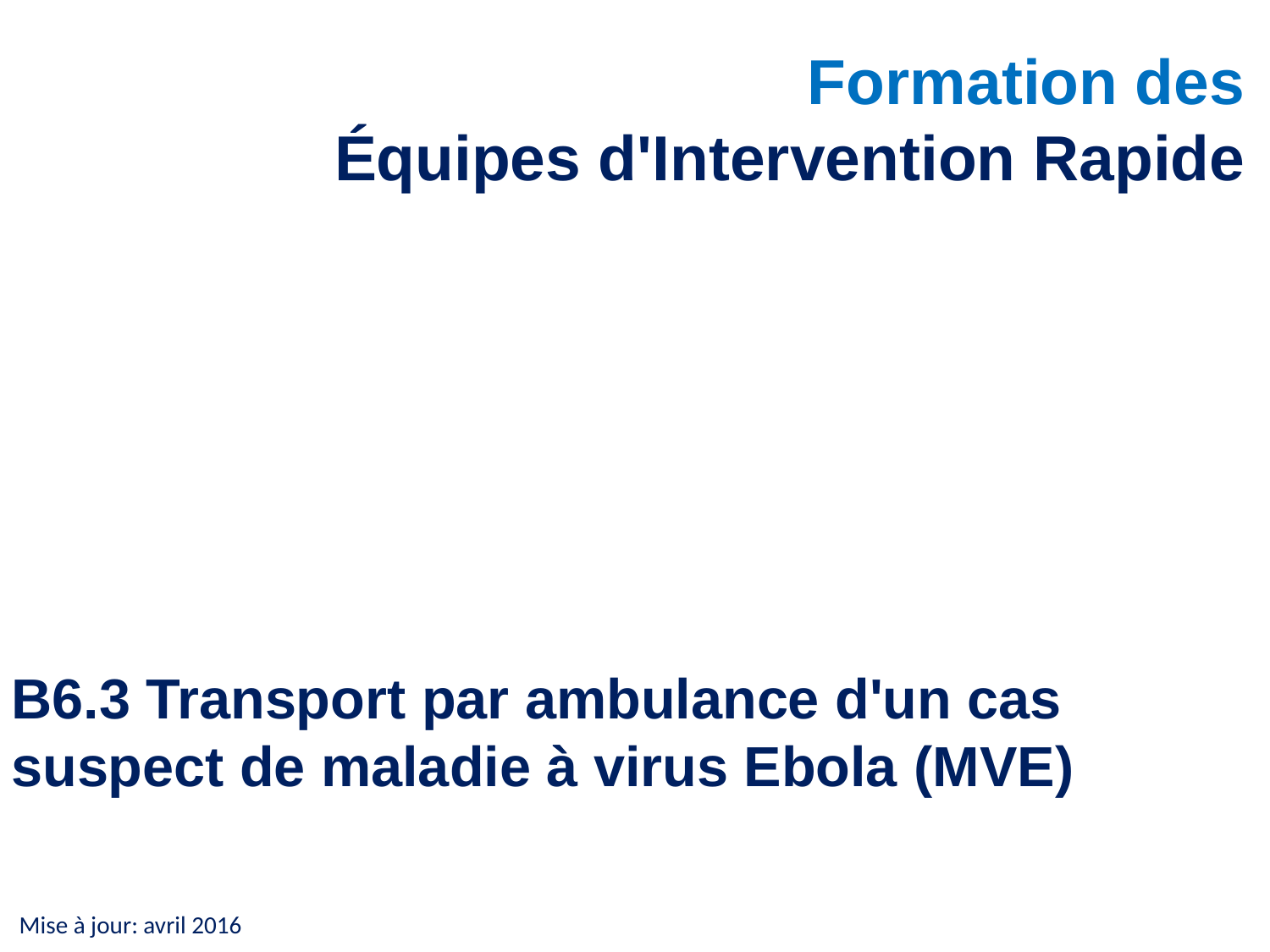

Formation des
Équipes d'Intervention Rapide
B6.3 Transport par ambulance d'un cas suspect de maladie à virus Ebola (MVE)
Mise à jour: avril 2016